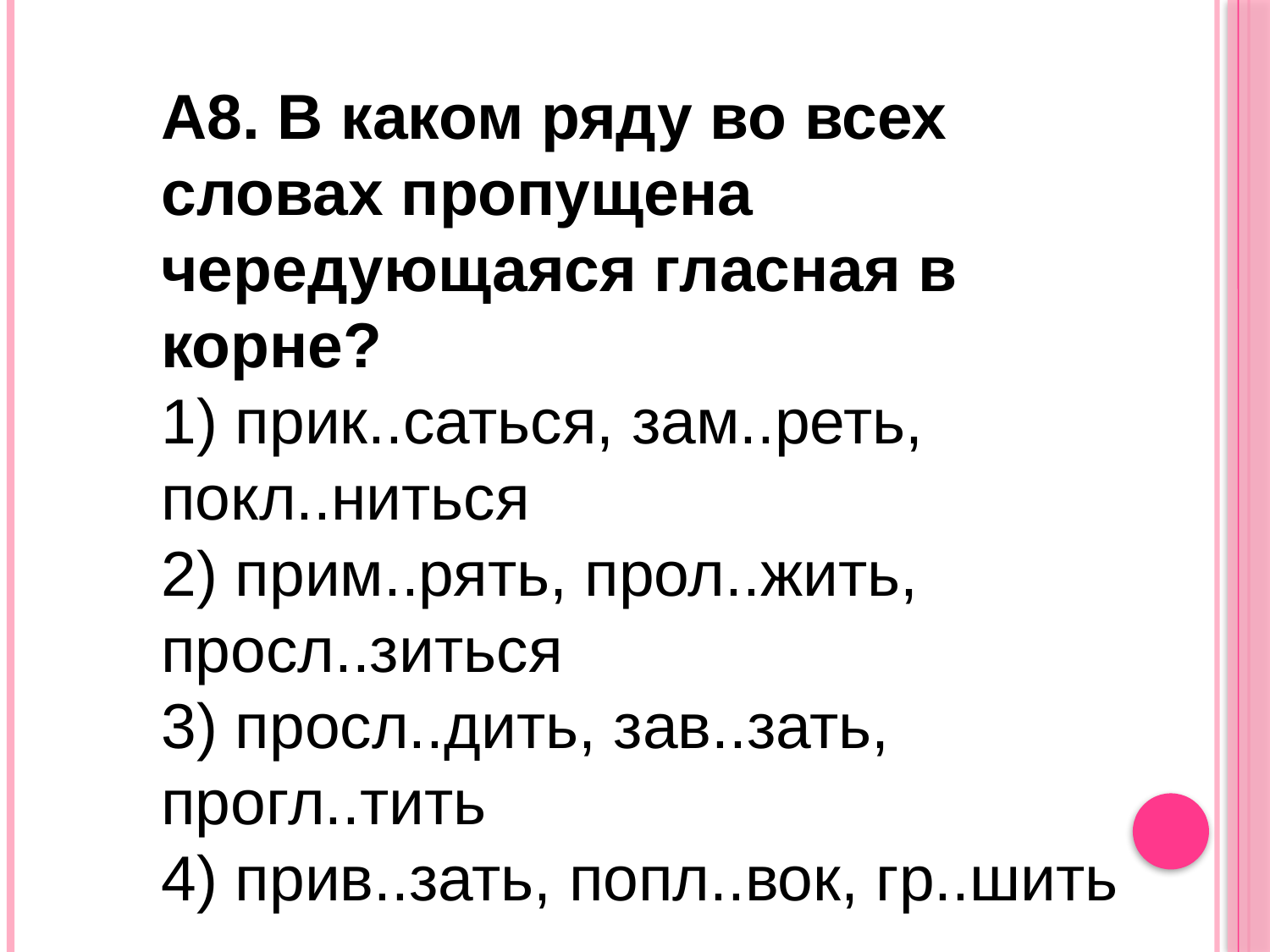

А8. В каком ряду во всех словах пропущена чередующаяся гласная в корне?
1) прик..саться, зам..реть, покл..ниться
2) прим..рять, прол..жить, просл..зиться
3) просл..дить, зав..зать, прогл..тить
4) прив..зать, попл..вок, гр..шить